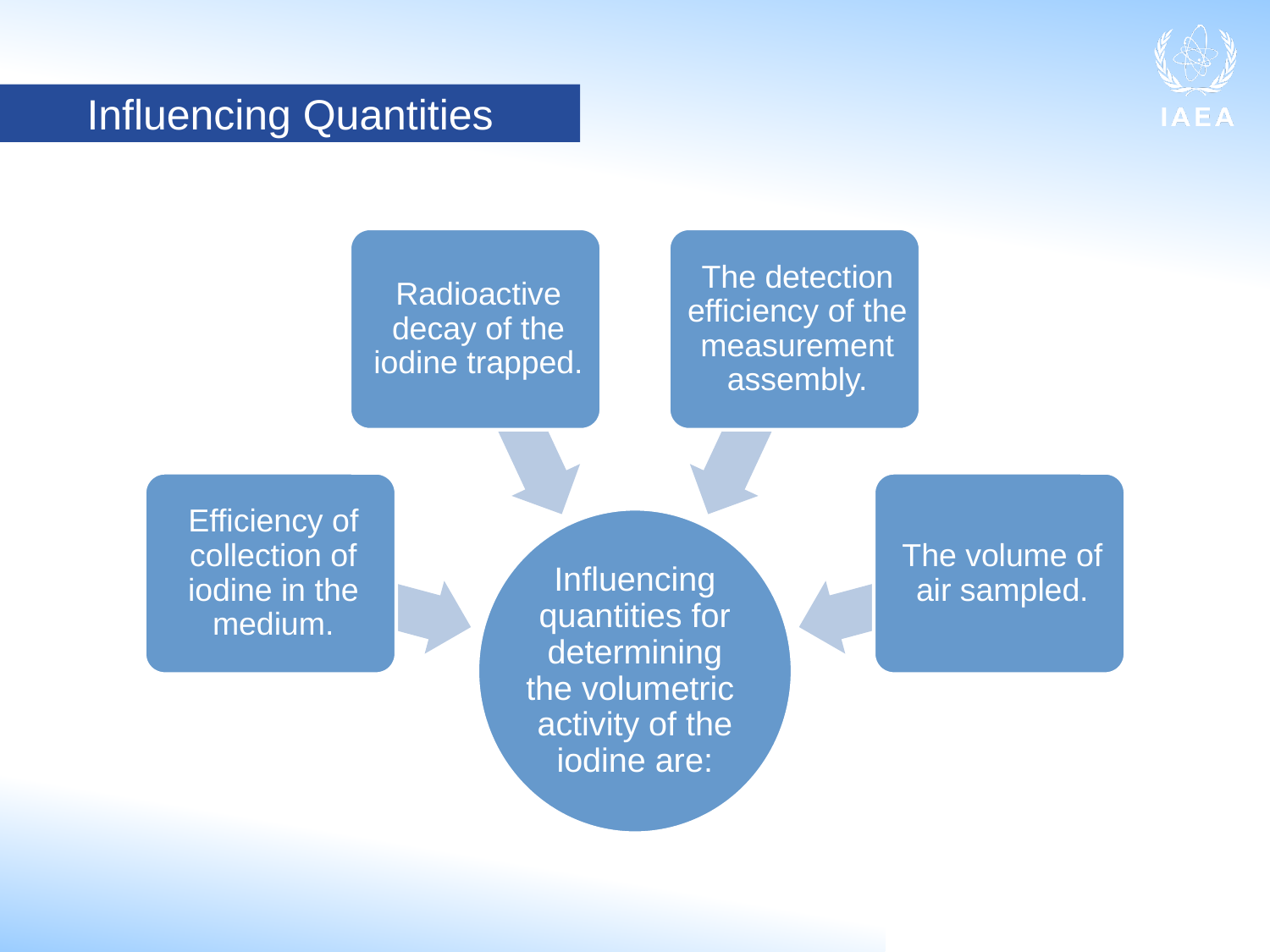

Influencing Quantities
Influencing quantities for determining the volumetric  activity of the iodine are:
Efficiency of collection of iodine in the medium.
Radioactive decay of the iodine trapped.
The detection efficiency of the measurement assembly.
The volume of air sampled.